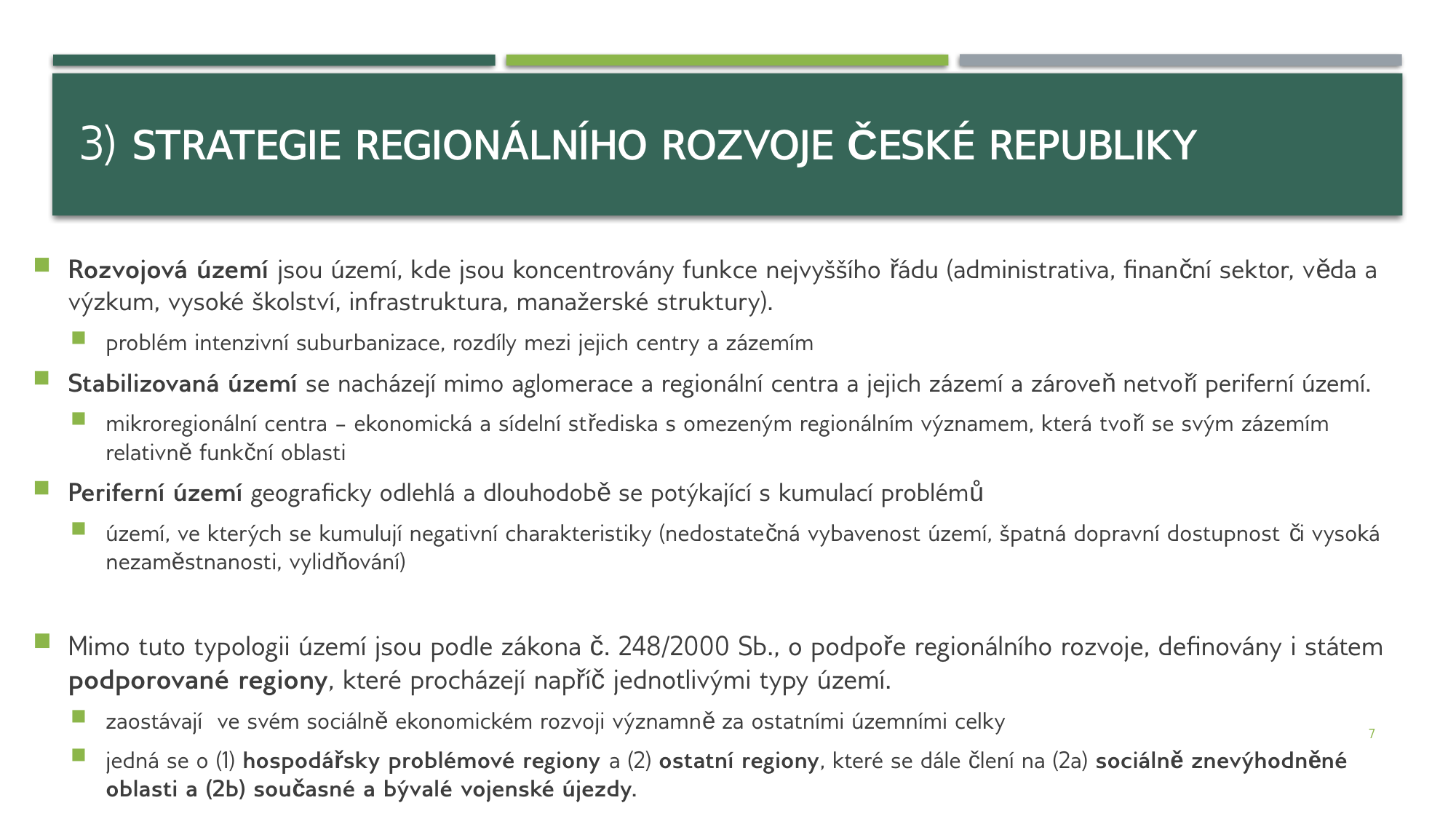

# 3) Strategie regionálního rozvoje České republiky
Rozvojová území jsou území, kde jsou koncentrovány funkce nejvyššího řádu (administrativa, finanční sektor, věda a výzkum, vysoké školství, infrastruktura, manažerské struktury).
problém intenzivní suburbanizace, rozdíly mezi jejich centry a zázemím
Stabilizovaná území se nacházejí mimo aglomerace a regionální centra a jejich zázemí a zároveň netvoří periferní území.
mikroregionální centra – ekonomická a sídelní střediska s omezeným regionálním významem, která tvoří se svým zázemím relativně funkční oblasti
Periferní území geograficky odlehlá a dlouhodobě se potýkající s kumulací problémů
území, ve kterých se kumulují negativní charakteristiky (nedostatečná vybavenost území, špatná dopravní dostupnost či vysoká nezaměstnanosti, vylidňování)

Mimo tuto typologii území jsou podle zákona č. 248/2000 Sb., o podpoře regionálního rozvoje, definovány i státem podporované regiony, které procházejí napříč jednotlivými typy území.
zaostávají  ve svém sociálně ekonomickém rozvoji významně za ostatními územními celky
jedná se o (1) hospodářsky problémové regiony a (2) ostatní regiony, které se dále člení na (2a) sociálně znevýhodněné oblasti a (2b) současné a bývalé vojenské újezdy.
7